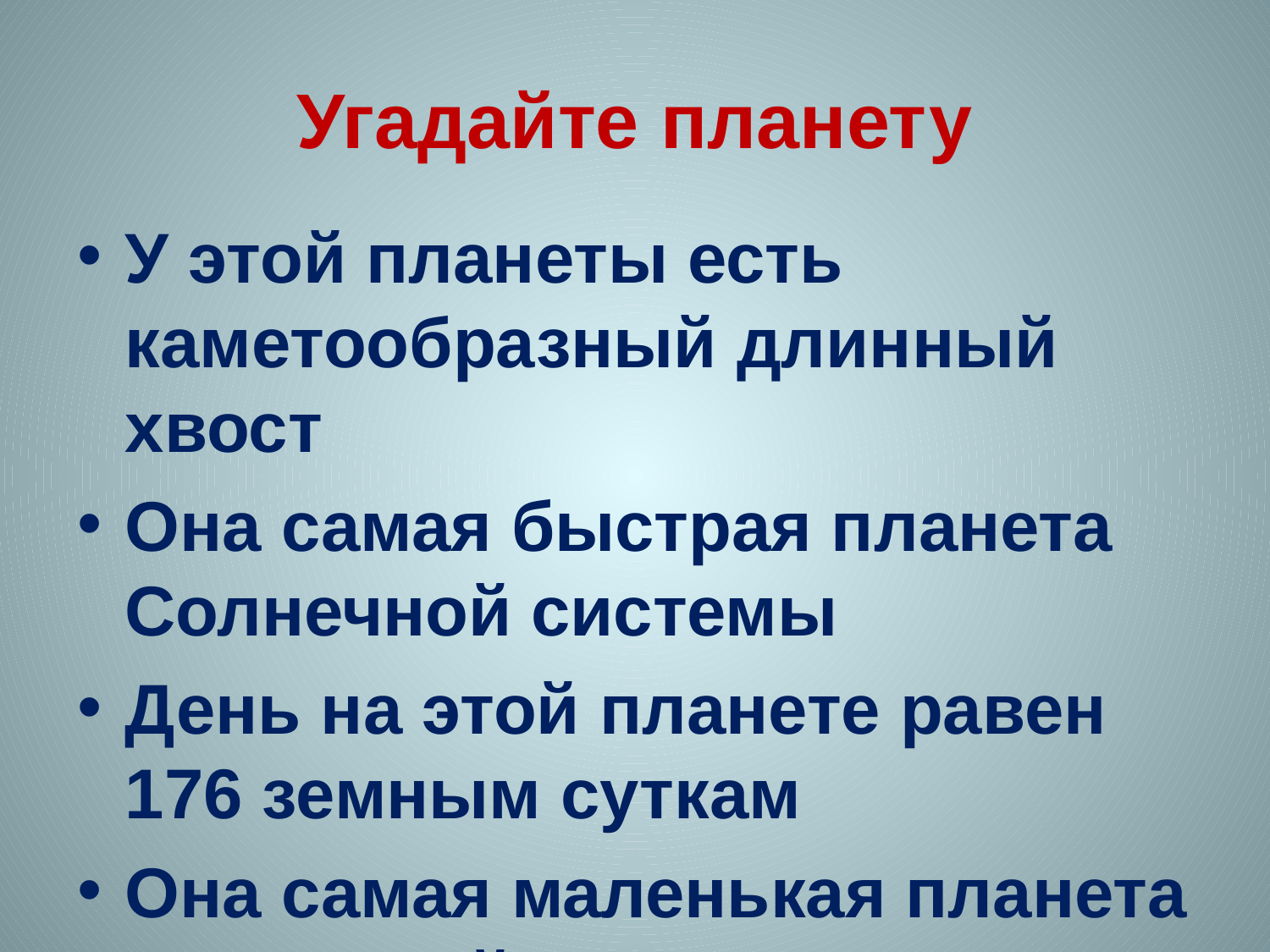

# Угадайте планету
У этой планеты есть каметообразный длинный хвост
Она самая быстрая планета Солнечной системы
День на этой планете равен 176 земным суткам
Она самая маленькая планета Солнечной системы